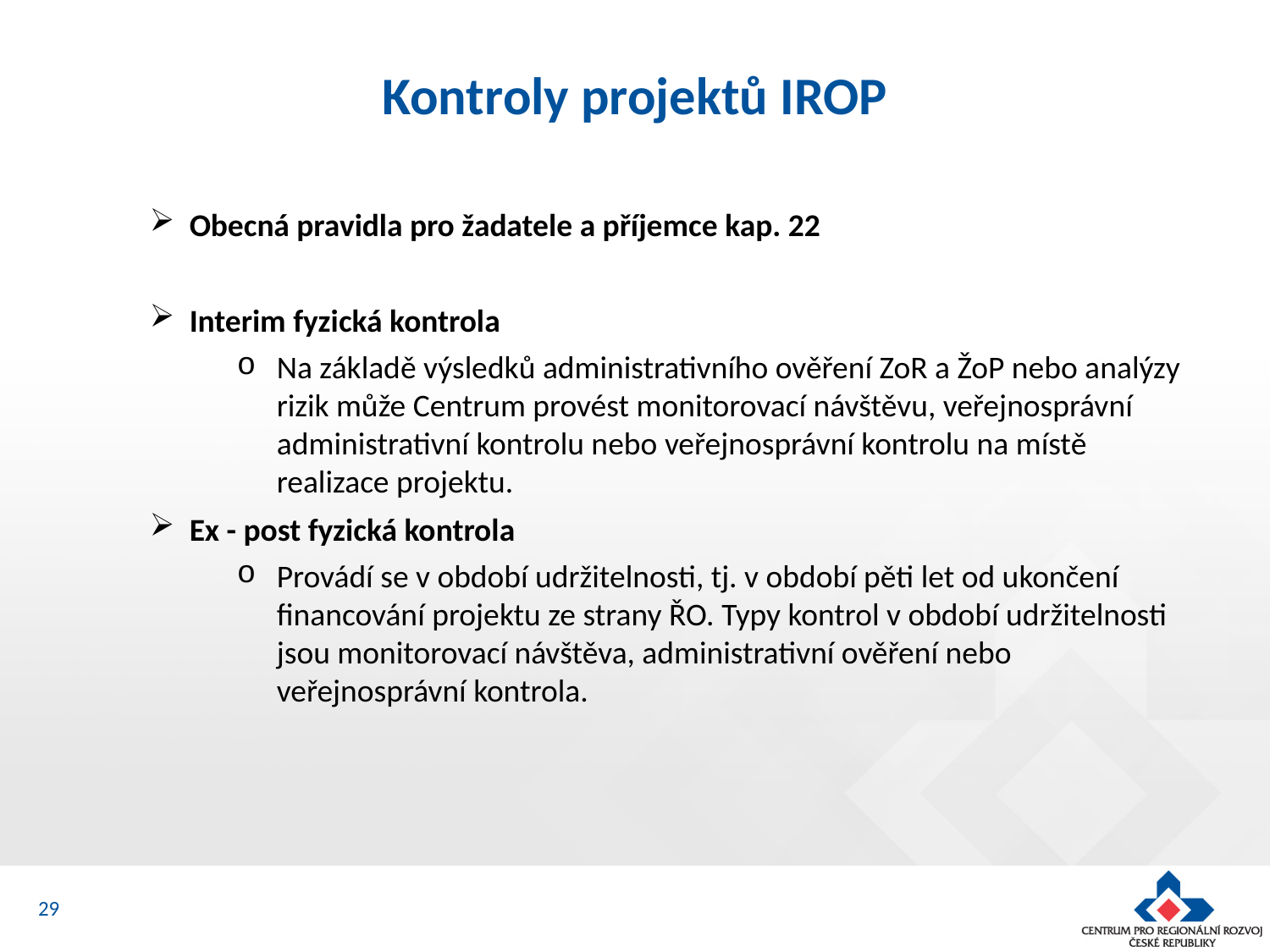

# Kontroly projektů IROP

Obecná pravidla pro žadatele a příjemce kap. 22

Interim fyzická kontrola
Na základě výsledků administrativního ověření ZoR a ŽoP nebo analýzy rizik může Centrum provést monitorovací návštěvu, veřejnosprávní administrativní kontrolu nebo veřejnosprávní kontrolu na místě realizace projektu.
Ex - post fyzická kontrola
Provádí se v období udržitelnosti, tj. v období pěti let od ukončení financování projektu ze strany ŘO. Typy kontrol v období udržitelnosti jsou monitorovací návštěva, administrativní ověření nebo veřejnosprávní kontrola.
29